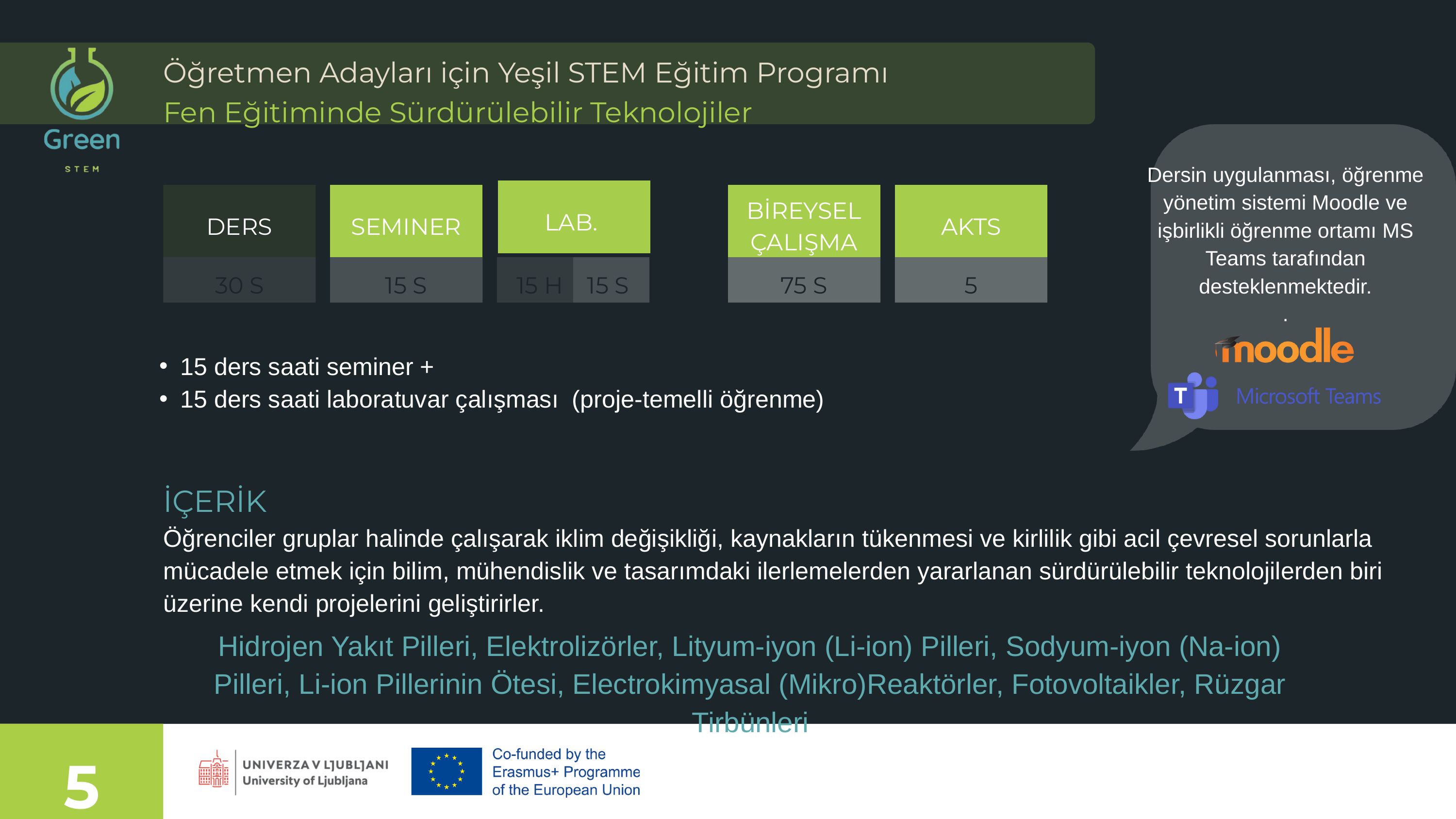

Öğretmen Adayları için Yeşil STEM Eğitim Programı
Fen Eğitiminde Sürdürülebilir Teknolojiler

Dersin uygulanması, öğrenme yönetim sistemi Moodle ve işbirlikli öğrenme ortamı MS Teams tarafından desteklenmektedir.
.

LAB.

DERS

SEMINER

BİREYSEL ÇALIŞMA

AKTS

30 S

15 S

15 H

15 S

75 S

5

15 ders saati seminer +
15 ders saati laboratuvar çalışması  (proje-temelli öğrenme)
İÇERİK
Öğrenciler gruplar halinde çalışarak iklim değişikliği, kaynakların tükenmesi ve kirlilik gibi acil çevresel sorunlarla mücadele etmek için bilim, mühendislik ve tasarımdaki ilerlemelerden yararlanan sürdürülebilir teknolojilerden biri üzerine kendi projelerini geliştirirler.
Hidrojen Yakıt Pilleri, Elektrolizörler, Lityum-iyon (Li-ion) Pilleri, Sodyum-iyon (Na-ion) Pilleri, Li-ion Pillerinin Ötesi, Electrokimyasal (Mikro)Reaktörler, Fotovoltaikler, Rüzgar Tirbünleri

5

Presented by Rachelle Beaudry